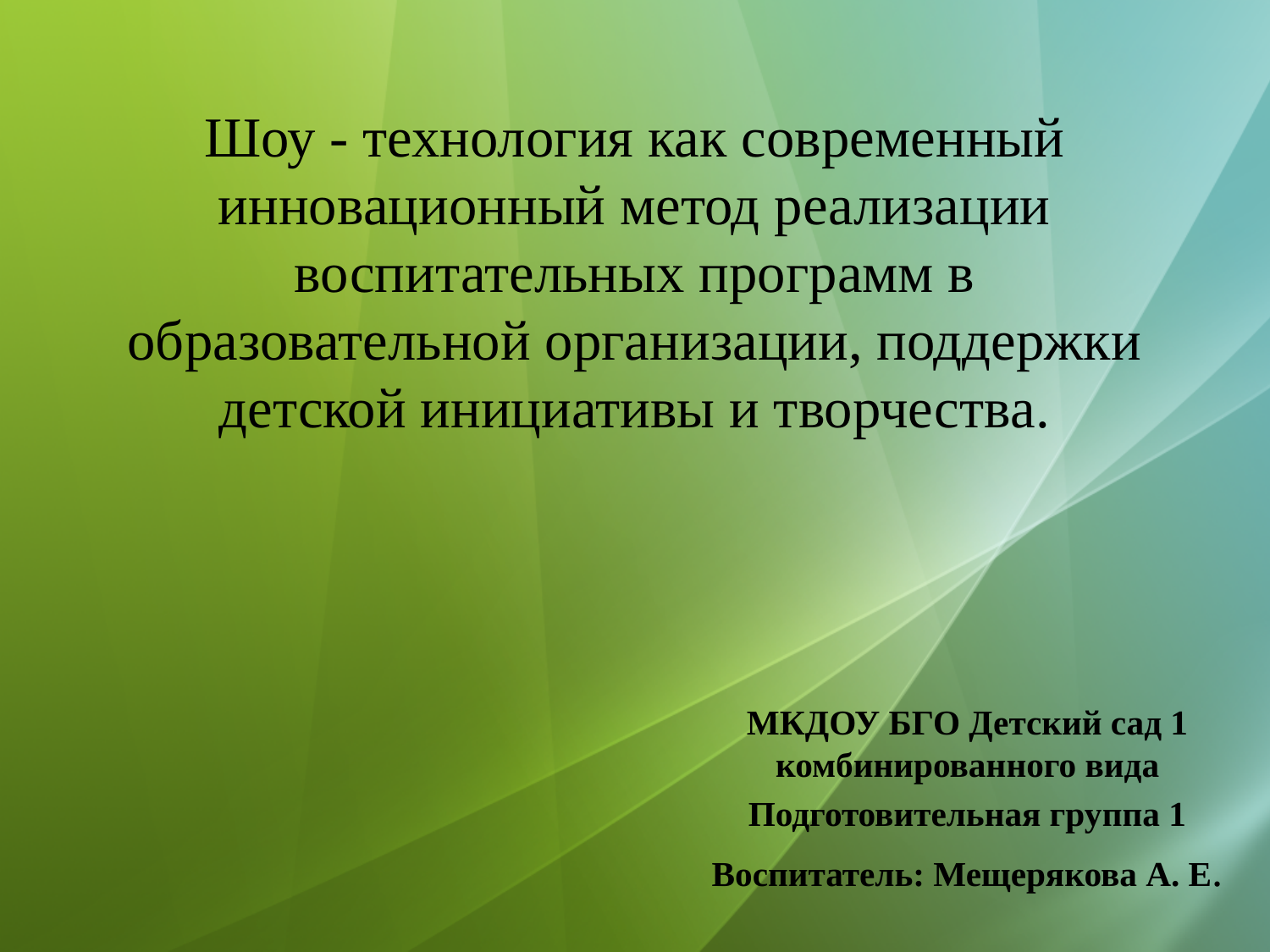

# Шоу - технология как современный инновационный метод реализации воспитательных программ в образовательной организации, поддержки детской инициативы и творчества.
МКДОУ БГО Детский сад 1 комбинированного вида
Подготовительная группа 1
Воспитатель: Мещерякова А. Е.